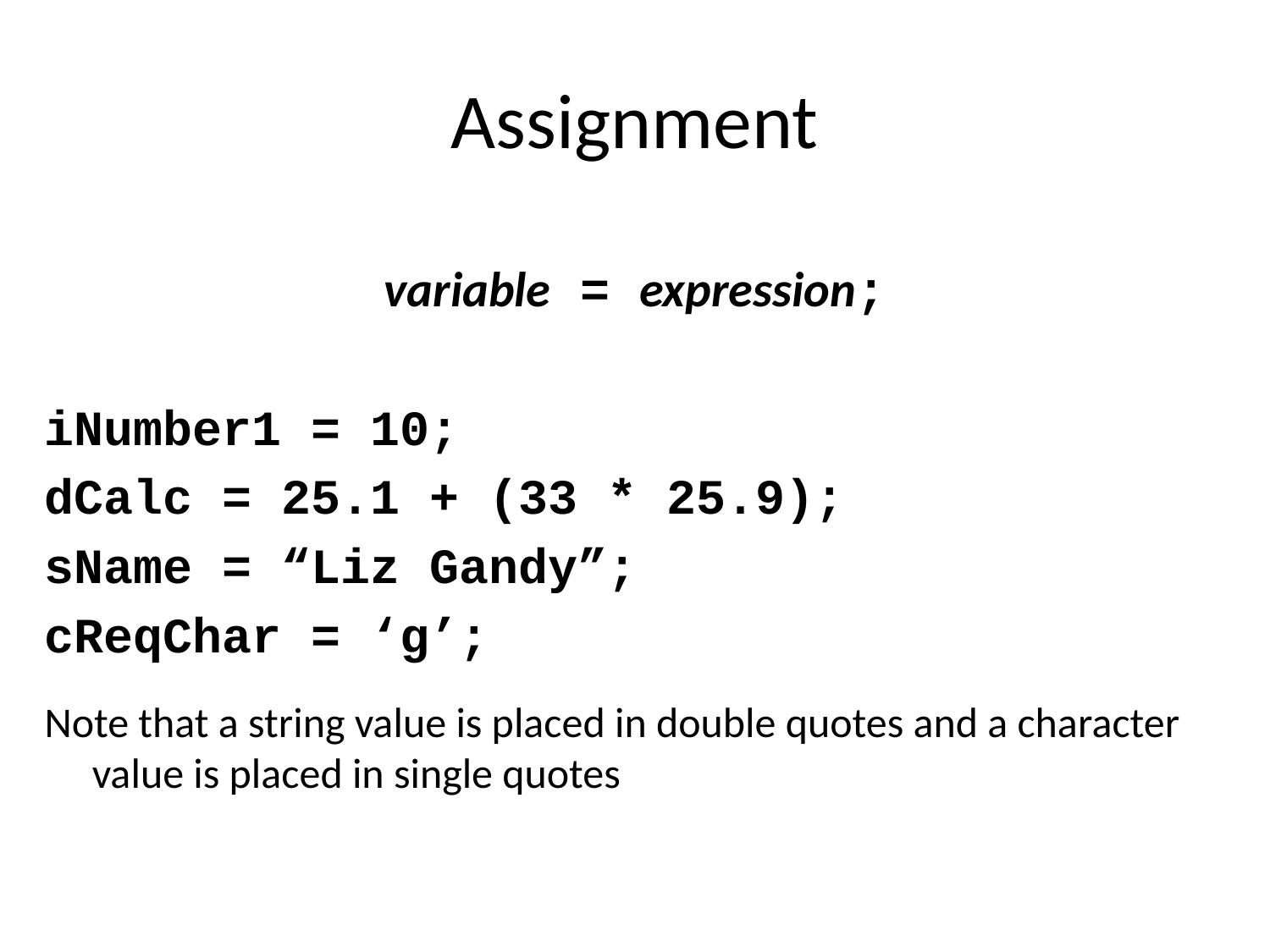

# Assignment
variable = expression;

iNumber1 = 10;
dCalc = 25.1 + (33 * 25.9);
sName = “Liz Gandy”;
cReqChar = ‘g’;

Note that a string value is placed in double quotes and a character value is placed in single quotes